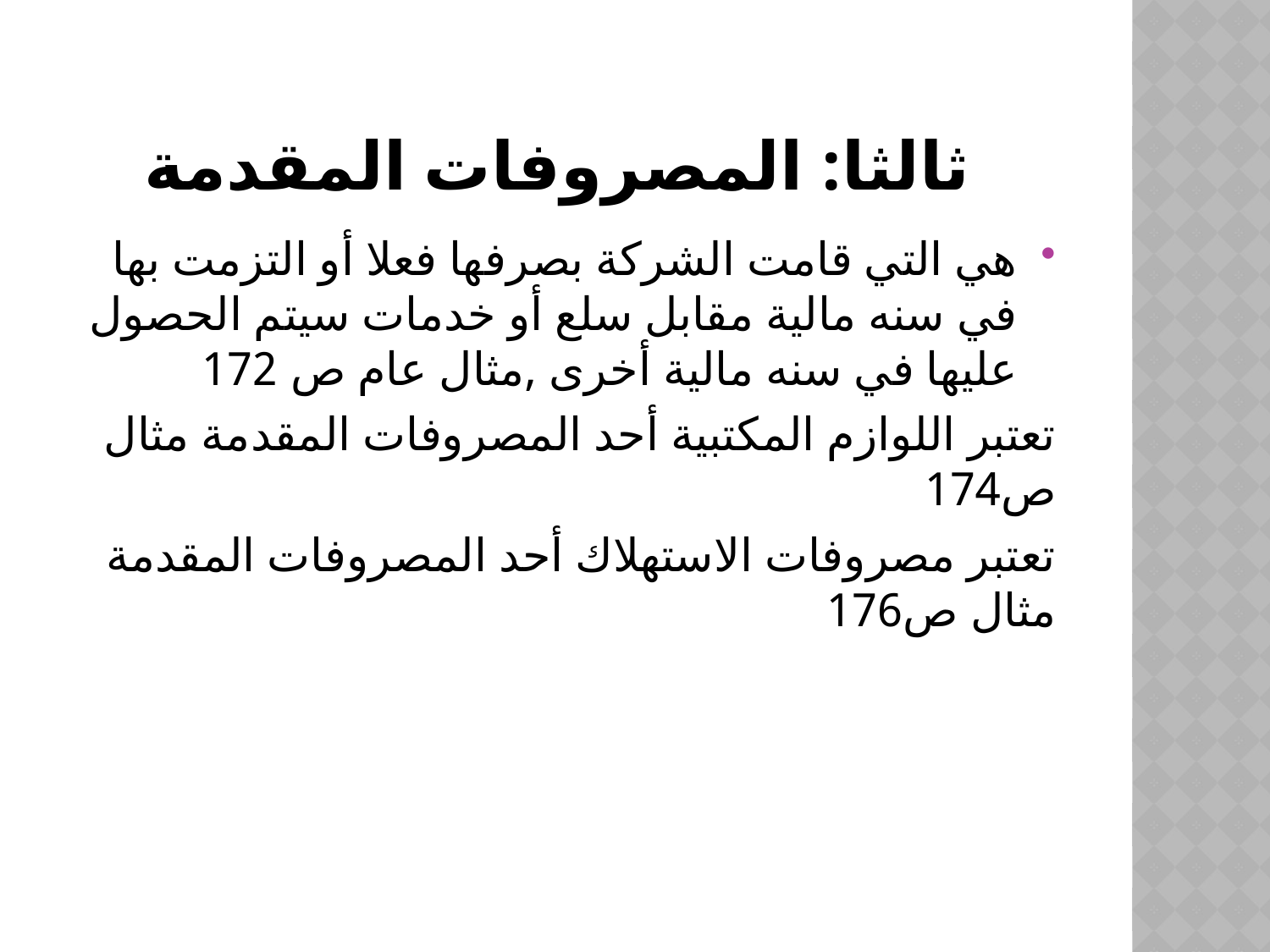

# ثالثا: المصروفات المقدمة
هي التي قامت الشركة بصرفها فعلا أو التزمت بها في سنه مالية مقابل سلع أو خدمات سيتم الحصول عليها في سنه مالية أخرى ,مثال عام ص 172
تعتبر اللوازم المكتبية أحد المصروفات المقدمة مثال ص174
تعتبر مصروفات الاستهلاك أحد المصروفات المقدمة مثال ص176